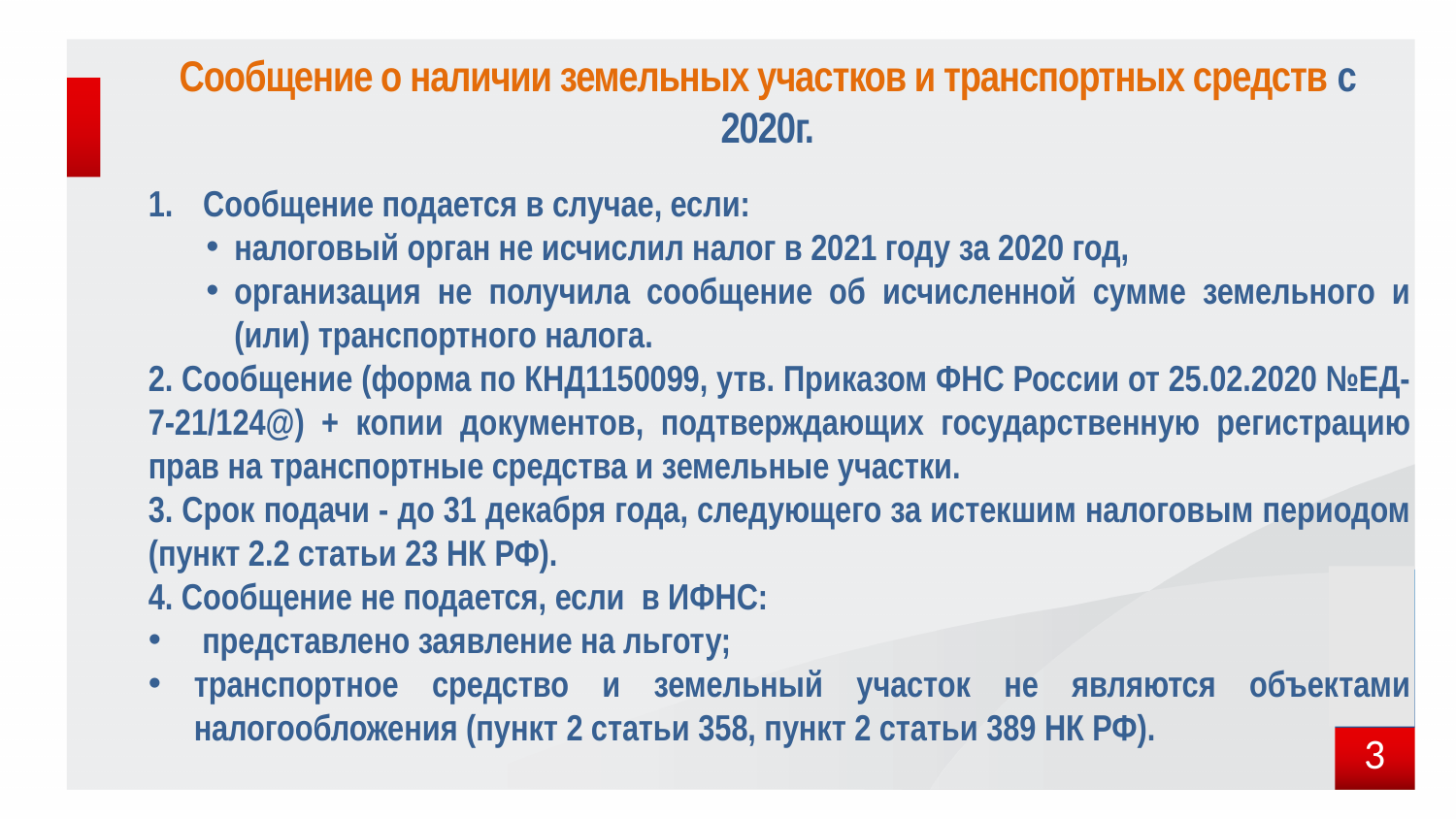

# Сообщение о наличии земельных участков и транспортных средств с 2020г.

Сообщение подается в случае, если:
налоговый орган не исчислил налог в 2021 году за 2020 год,
организация не получила сообщение об исчисленной сумме земельного и (или) транспортного налога.
2. Сообщение (форма по КНД1150099, утв. Приказом ФНС России от 25.02.2020 №ЕД-7-21/124@) + копии документов, подтверждающих государственную регистрацию прав на транспортные средства и земельные участки.
3. Срок подачи - до 31 декабря года, следующего за истекшим налоговым периодом (пункт 2.2 статьи 23 НК РФ).
4. Сообщение не подается, если  в ИФНС:
 представлено заявление на льготу;
транспортное средство и земельный участок не являются объектами налогообложения (пункт 2 статьи 358, пункт 2 статьи 389 НК РФ).

3